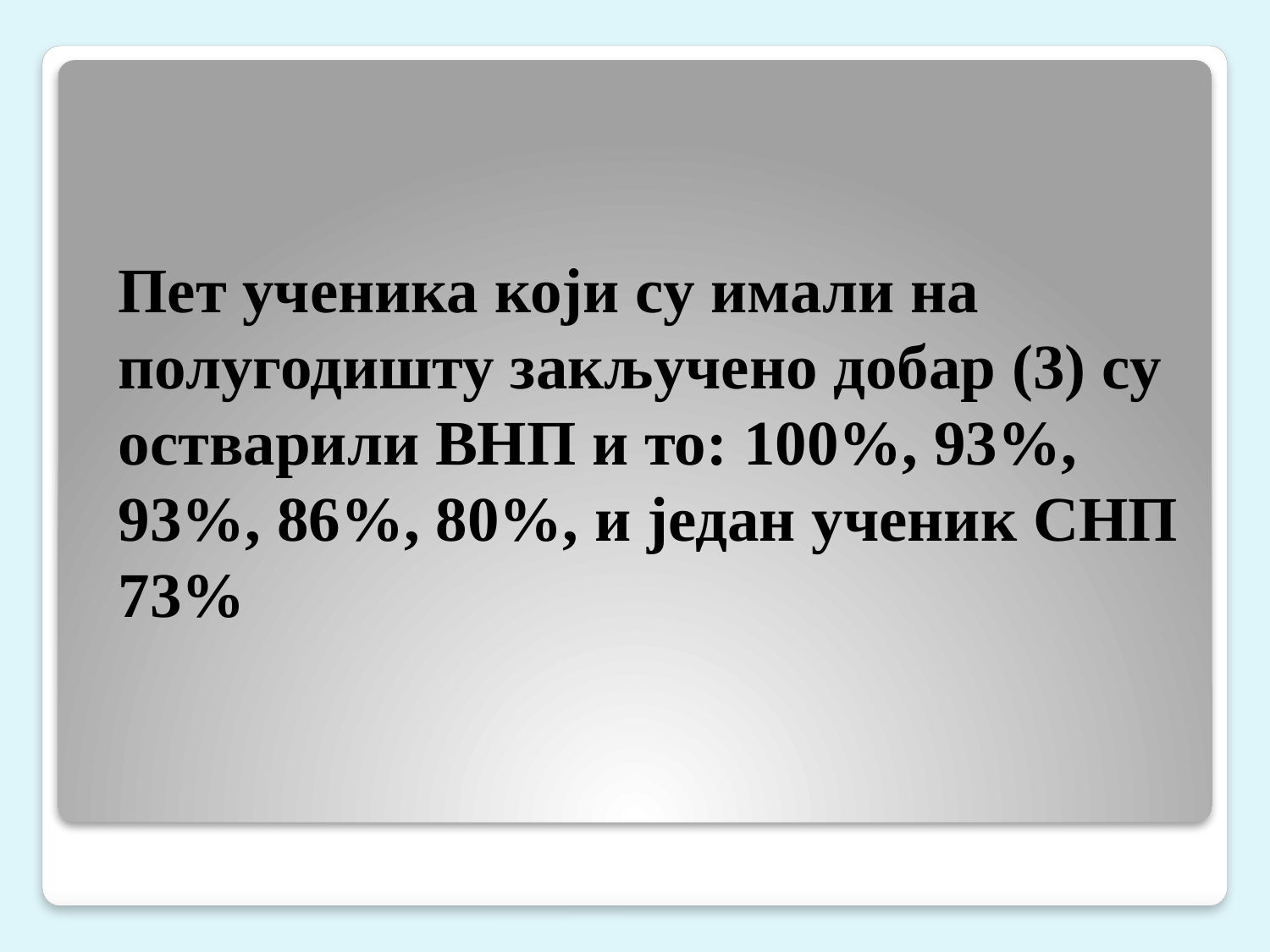

Пет ученика који су имали на полугодишту закључено добар (3) су остварили ВНП и то: 100%, 93%, 93%, 86%, 80%, и један ученик СНП 73%